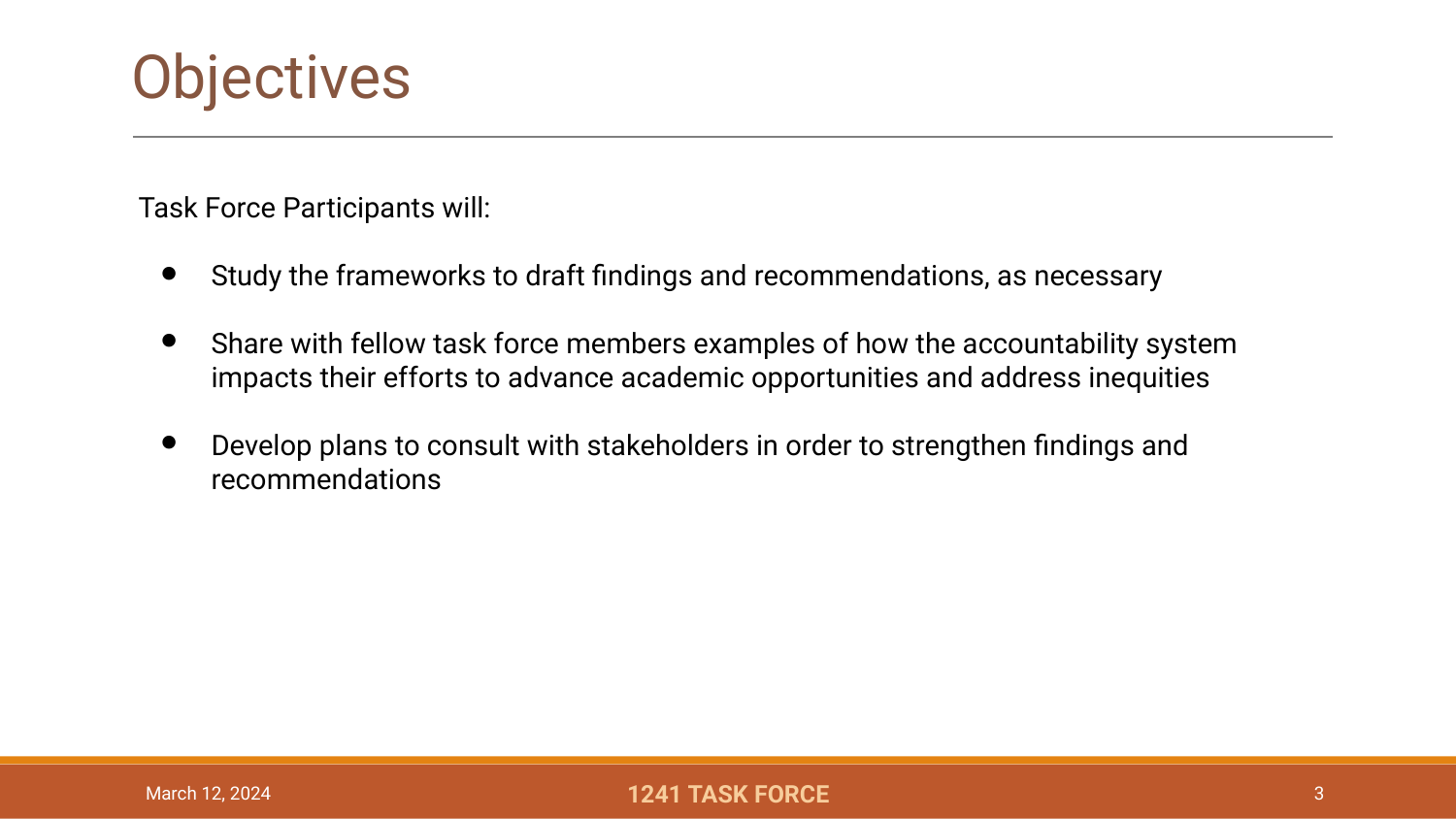

# Objectives
Task Force Participants will:
Study the frameworks to draft findings and recommendations, as necessary

Share with fellow task force members examples of how the accountability system impacts their efforts to advance academic opportunities and address inequities

Develop plans to consult with stakeholders in order to strengthen findings and recommendations
March 12, 2024
1241 TASK FORCE
3